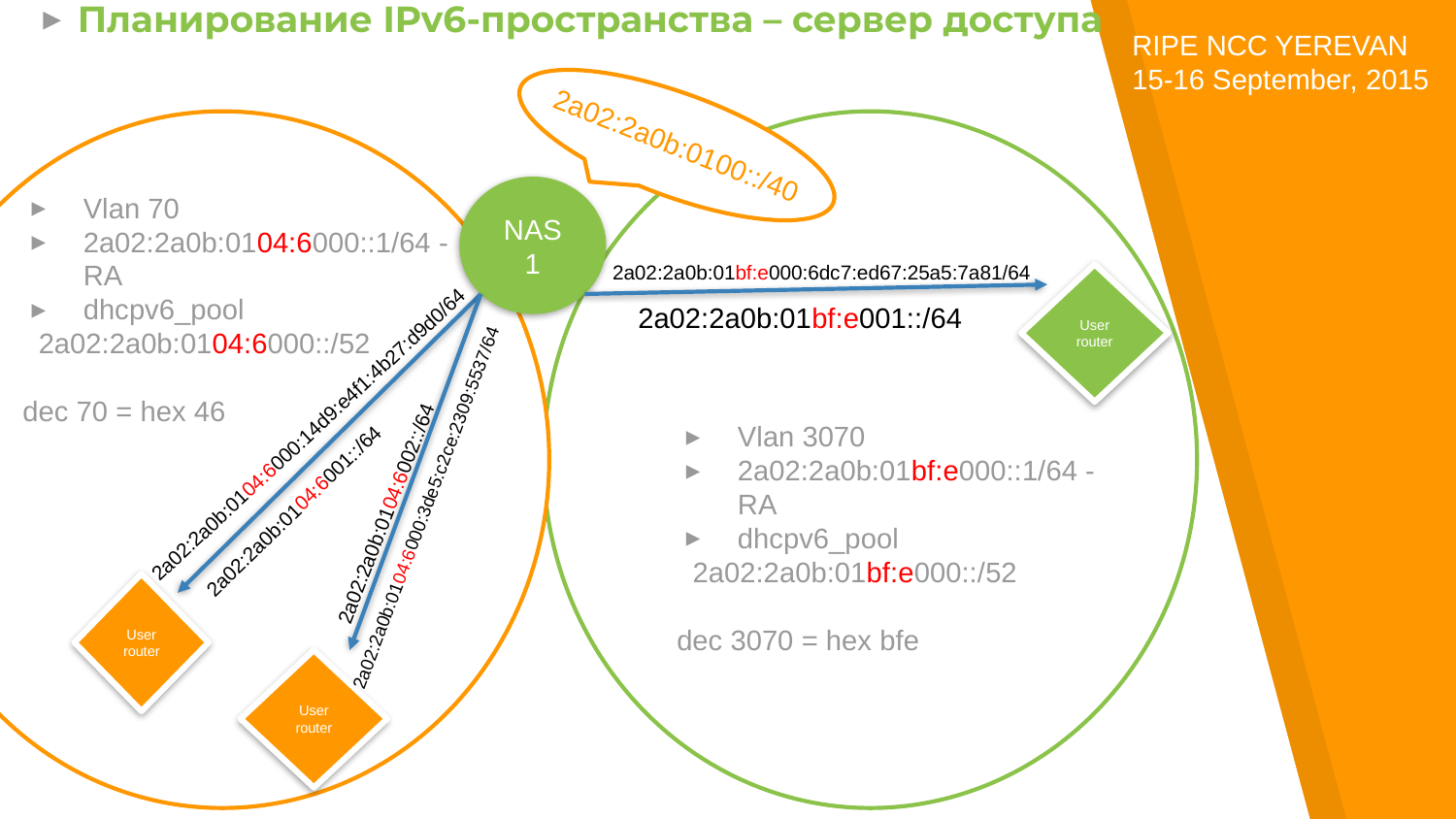

Планирование IPv6-пространства – сервер доступа
RIPE NCC YEREVAN
15-16 September, 2015

2a02:2a0b:0100::/40

Vlan 70
2a02:2a0b:0104:6000::1/64 - RA
dhcpv6_pool
   2a02:2a0b:0104:6000::/52

 dec 70 = hex 46

NAS 1
2a02:2a0b:01bf:e000:6dc7:ed67:25a5:7a81/64
User router
2a02:2a0b:01bf:e001::/64
Vlan 3070
2a02:2a0b:01bf:e000::1/64 - RA
dhcpv6_pool
   2a02:2a0b:01bf:e000::/52

 dec 3070 = hex bfe

2a02:2a0b:0104:6002::/64
2a02:2a0b:0104:6000:14d9:e4f1:4b27:d9d0/64
2a02:2a0b:0104:6001::/64
2a02:2a0b:0104:6000:3de5:c2ce:2309:5537/64
User router
User router